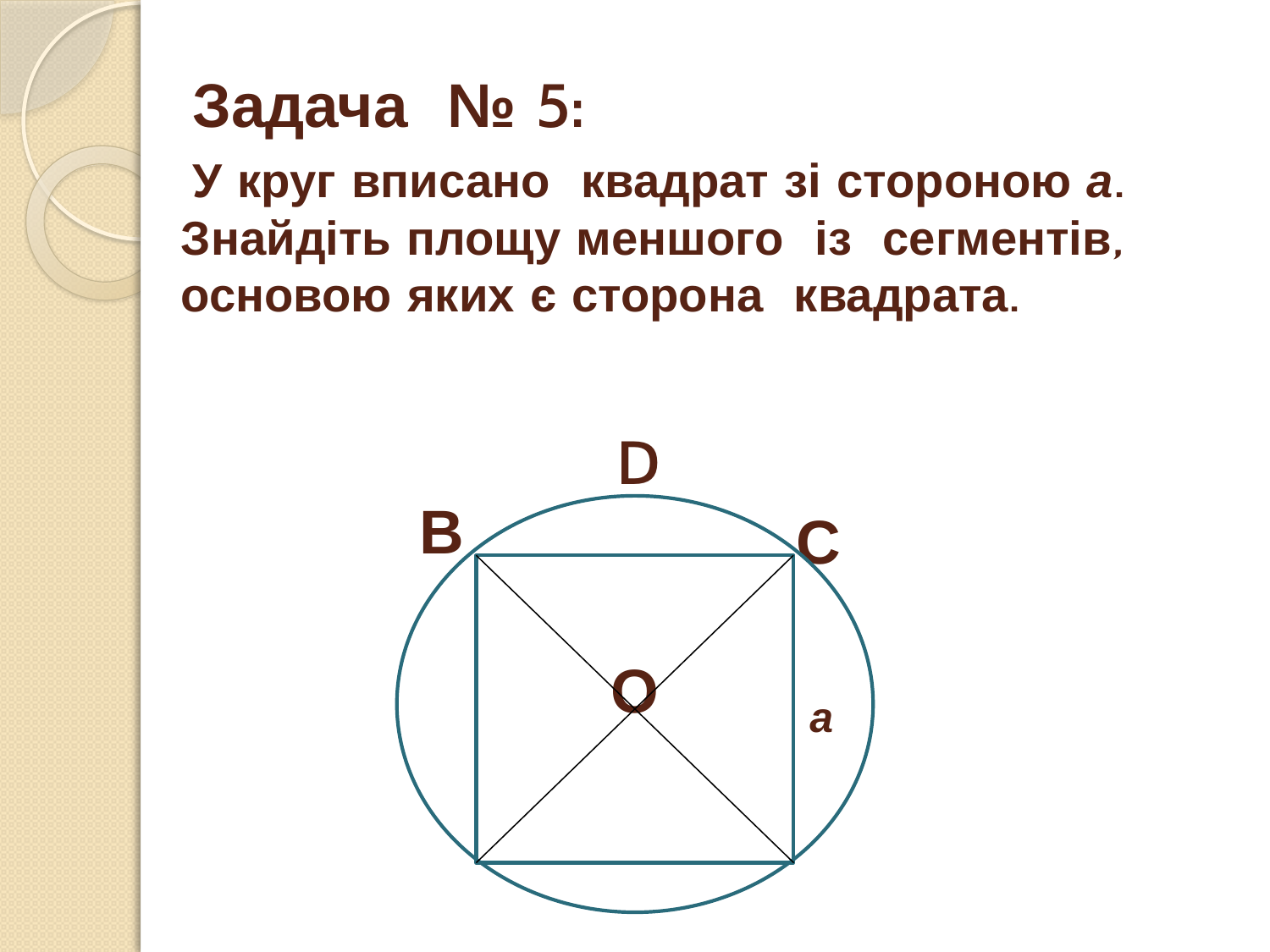

Задача  № 5:
У круг вписано  квадрат зі стороною а. Знайдіть площу меншого  із  сегментів,  основою яких є сторона  квадрата.

D
В

С

О
а